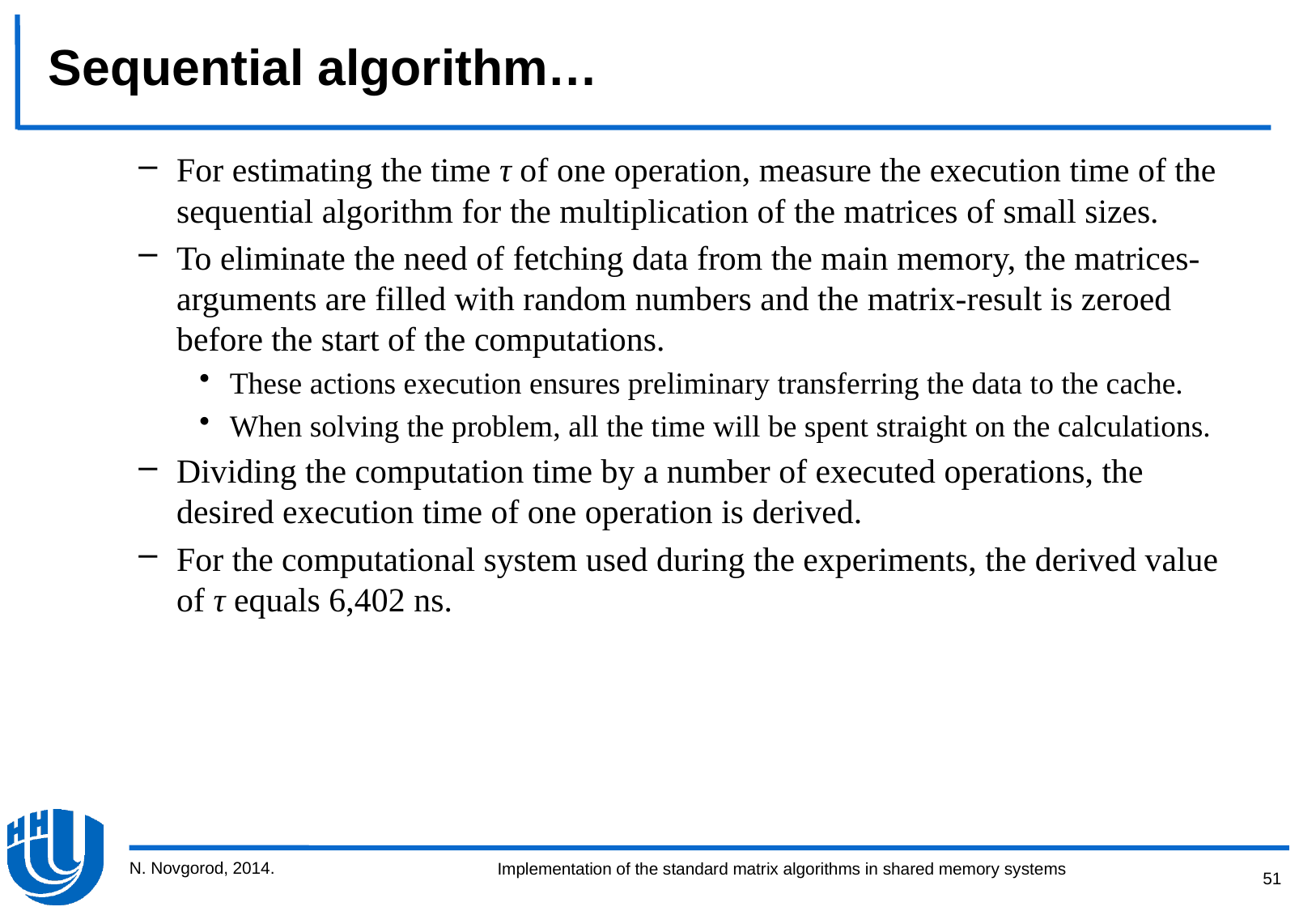

# Sequential algorithm…
For estimating the time τ of one operation, measure the execution time of the sequential algorithm for the multiplication of the matrices of small sizes.
To eliminate the need of fetching data from the main memory, the matrices-arguments are filled with random numbers and the matrix-result is zeroed before the start of the computations.
These actions execution ensures preliminary transferring the data to the cache.
When solving the problem, all the time will be spent straight on the calculations.
Dividing the computation time by a number of executed operations, the desired execution time of one operation is derived.
For the computational system used during the experiments, the derived value of τ equals 6,402 ns.

N. Novgorod, 2014.
51
Implementation of the standard matrix algorithms in shared memory systems